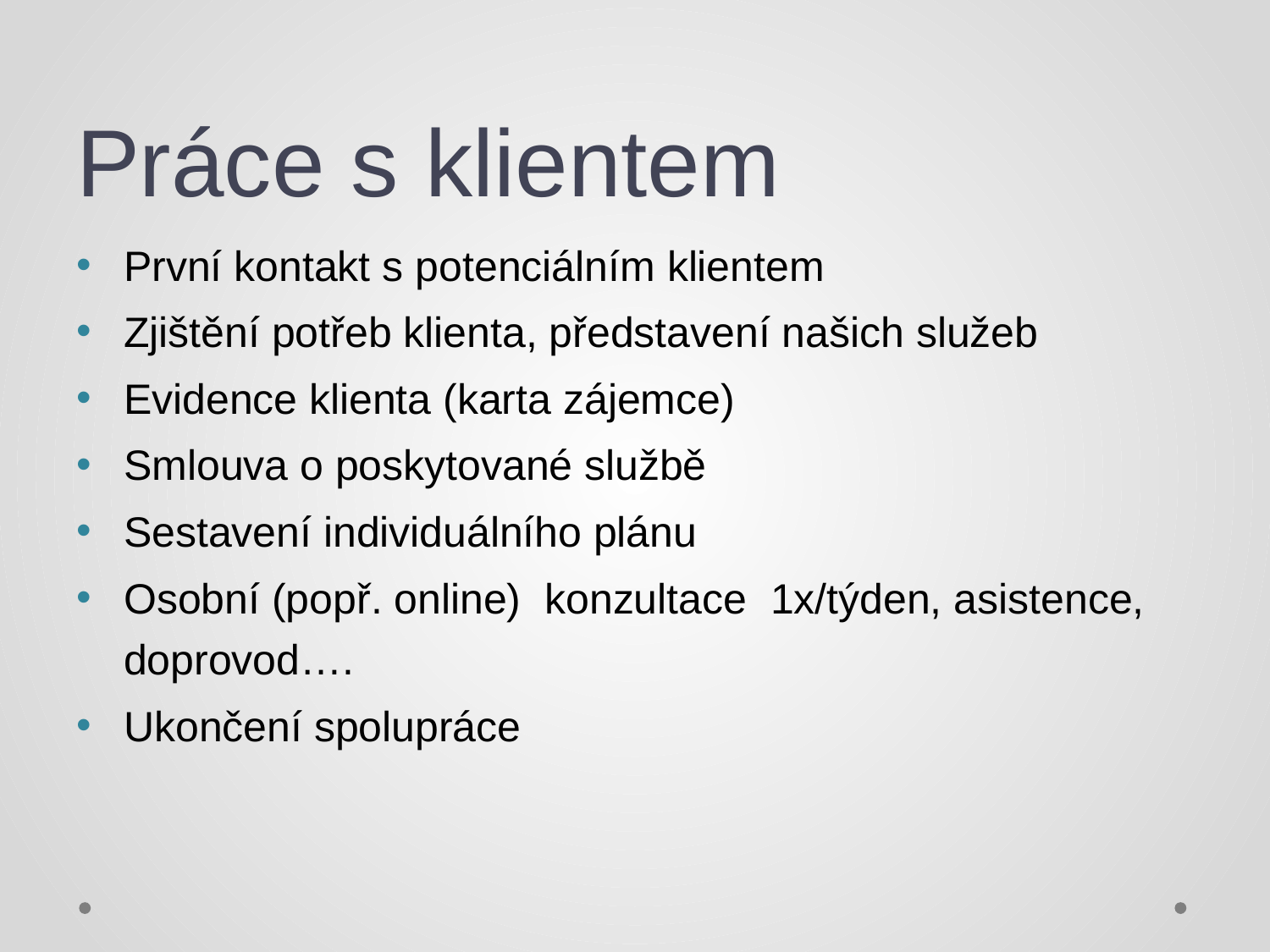

# Práce s klientem
První kontakt s potenciálním klientem
Zjištění potřeb klienta, představení našich služeb
Evidence klienta (karta zájemce)
Smlouva o poskytované službě
Sestavení individuálního plánu
Osobní (popř. online)  konzultace  1x/týden, asistence, doprovod….
Ukončení spolupráce